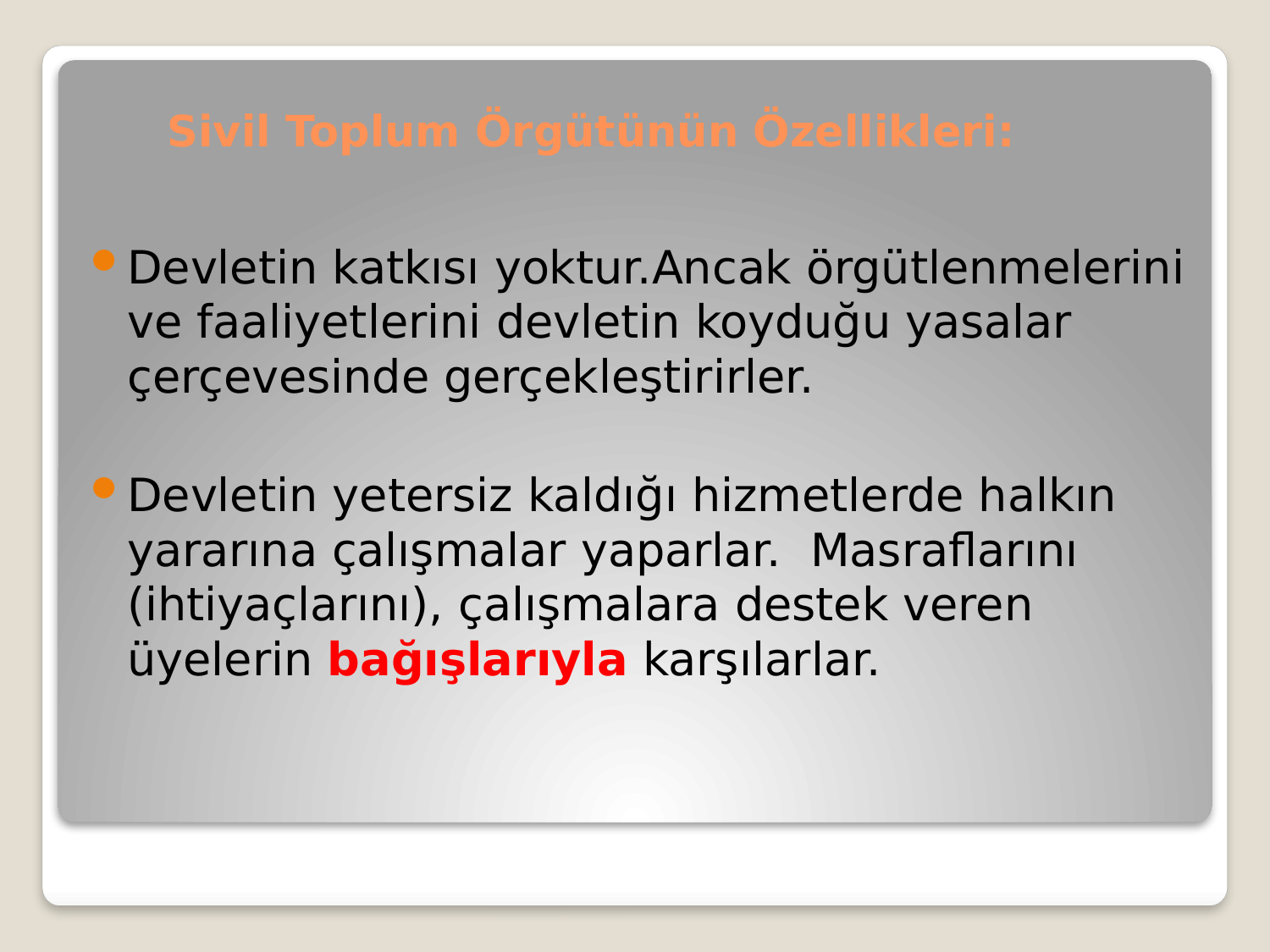

# Sivil Toplum Örgütünün Özellikleri:

Devletin katkısı yoktur.Ancak örgütlenmelerini ve faaliyetlerini devletin koyduğu yasalar çerçevesinde gerçekleştirirler.

Devletin yetersiz kaldığı hizmetlerde halkın yararına çalışmalar yaparlar.  Masraflarını (ihtiyaçlarını), çalışmalara destek veren üyelerin bağışlarıyla karşılarlar.